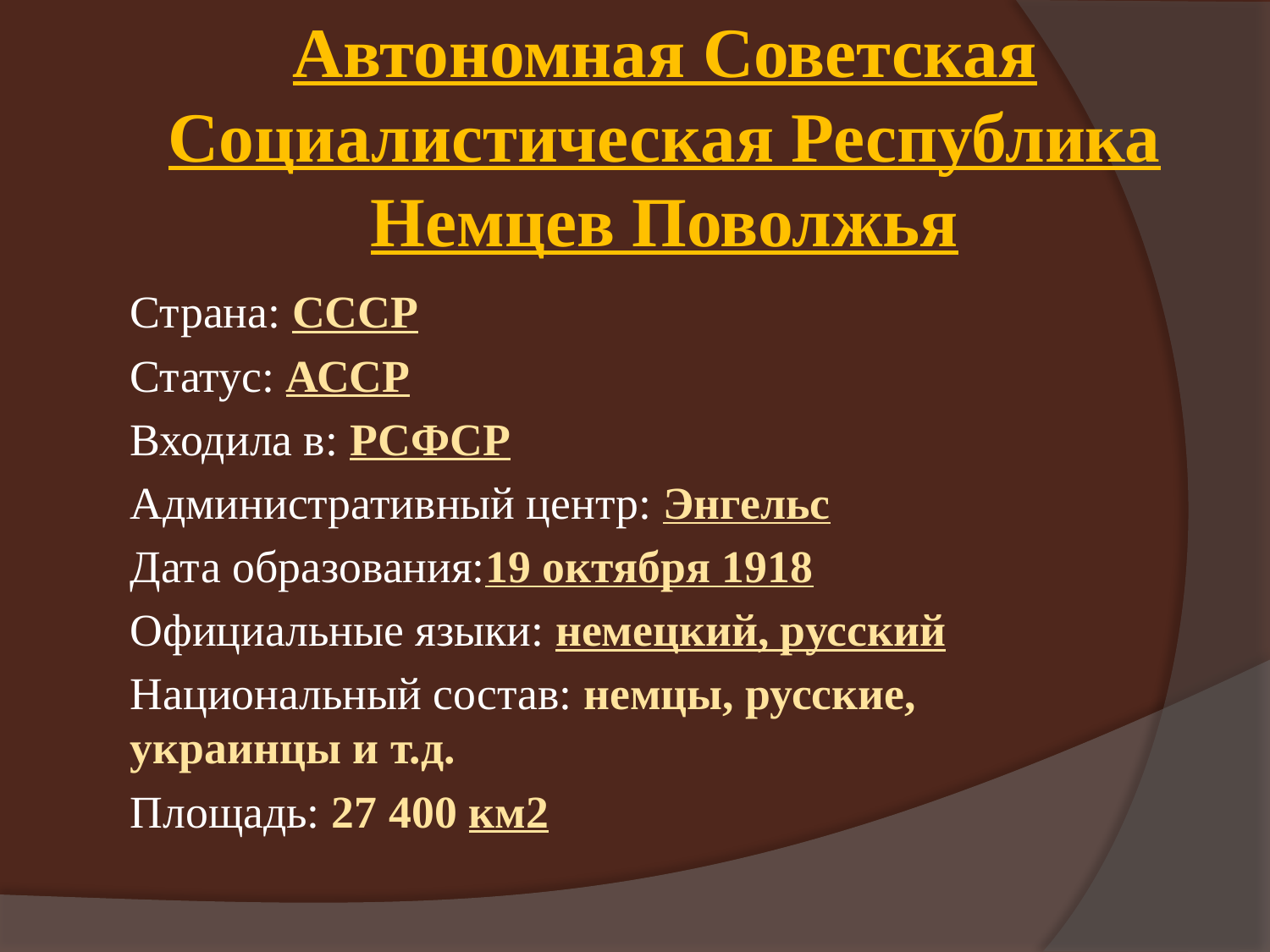

# Автономная Советская Социалистическая Республика Немцев Поволжья
Страна: СССР
	Статус: АССР
	Входила в: РСФСР
	Административный центр: Энгельс
	Дата образования:19 октября 1918
	Официальные языки: немецкий, русский
	Национальный состав: немцы, русские, украинцы и т.д.
	Площадь: 27 400 км2